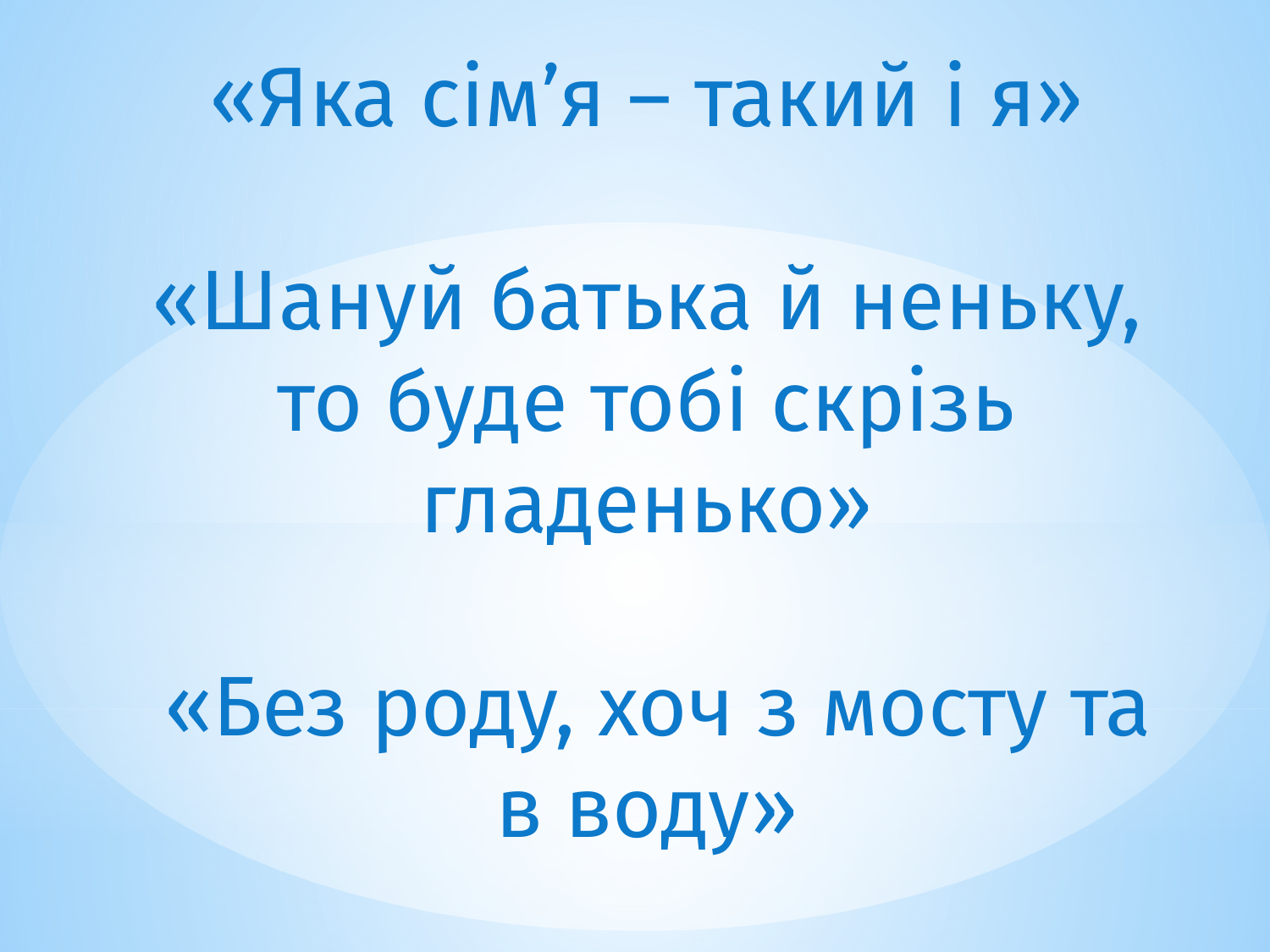

«Яка сім’я – такий і я»

«Шануй батька й неньку, то буде тобі скрізь гладенько»

 «Без роду, хоч з мосту та в воду»